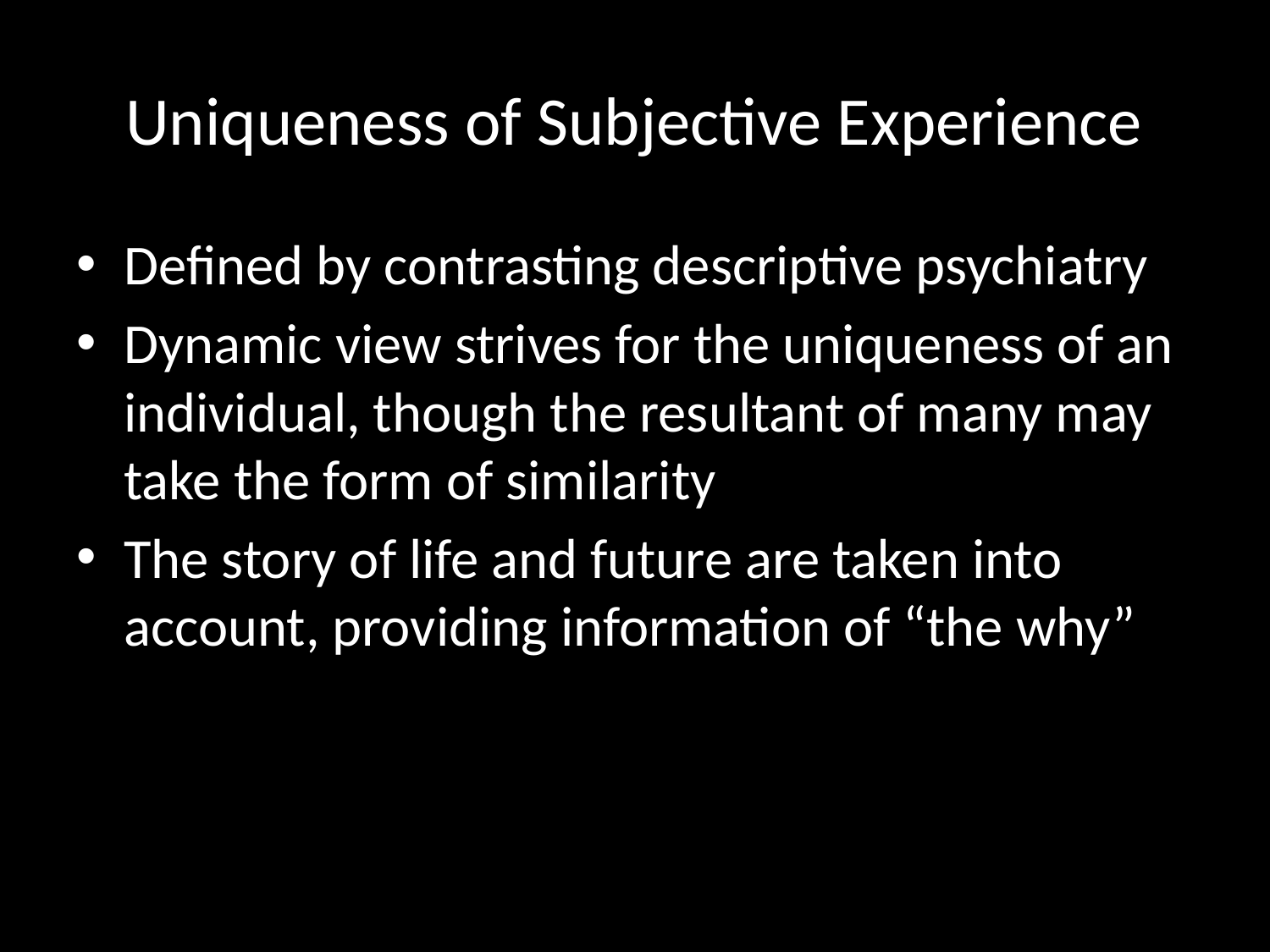

# Uniqueness of Subjective Experience
Defined by contrasting descriptive psychiatry
Dynamic view strives for the uniqueness of an individual, though the resultant of many may take the form of similarity
The story of life and future are taken into account, providing information of “the why”